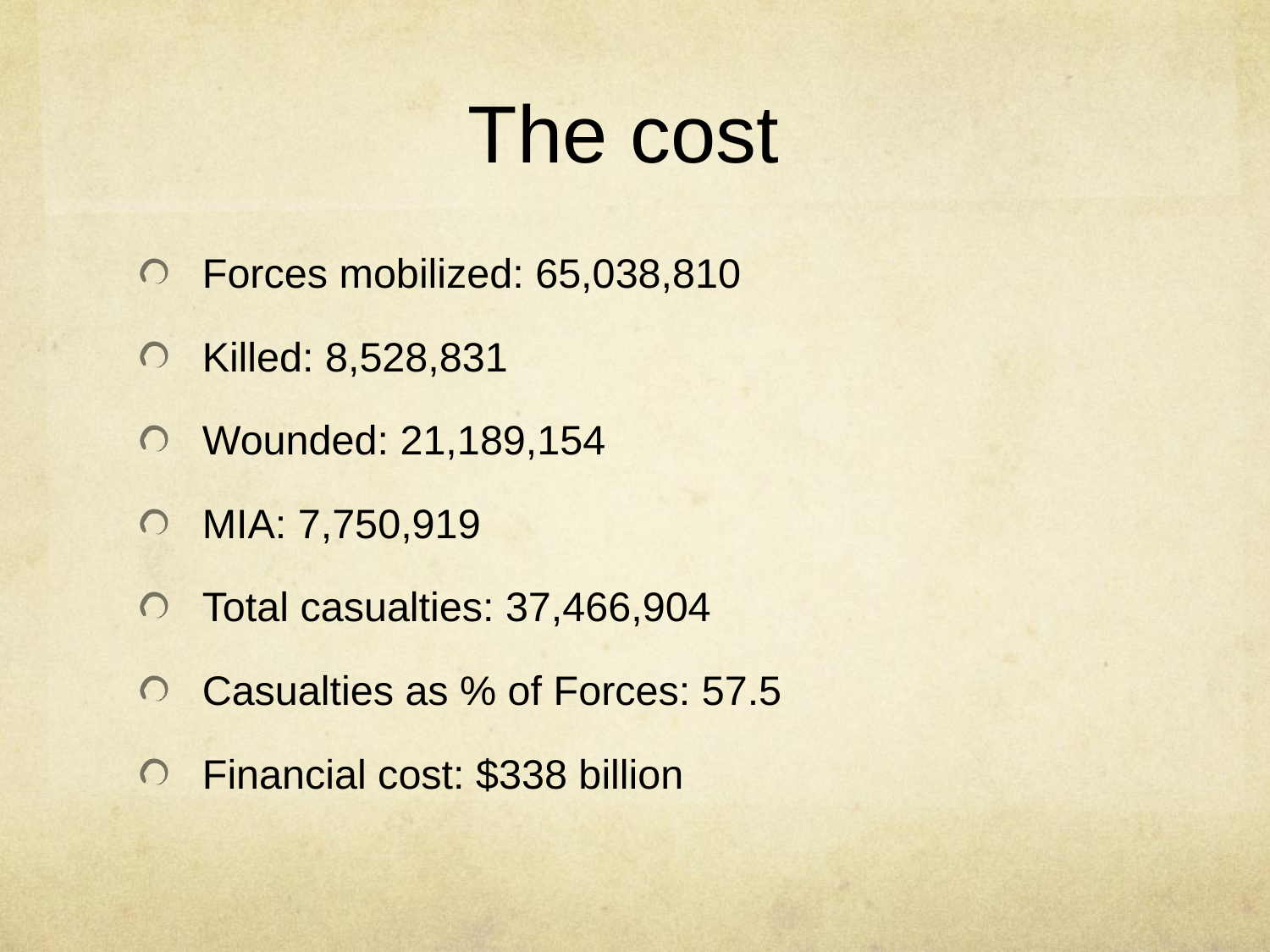

# The cost
Forces mobilized: 65,038,810
Killed: 8,528,831
Wounded: 21,189,154
MIA: 7,750,919
Total casualties: 37,466,904
Casualties as % of Forces: 57.5
Financial cost: $338 billion